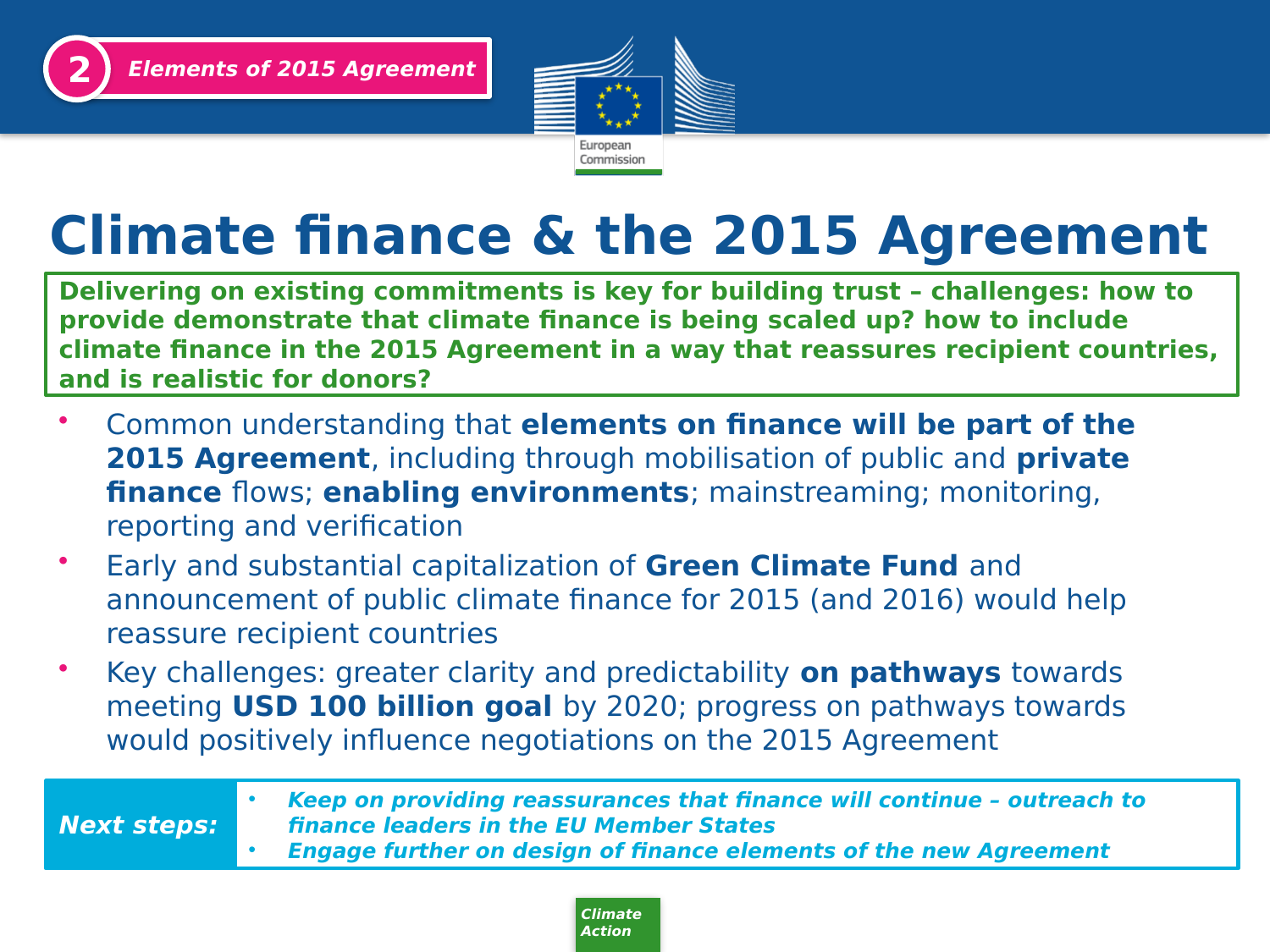

2
Elements of 2015 Agreement
# Climate finance & the 2015 Agreement
Delivering on existing commitments is key for building trust – challenges: how to provide demonstrate that climate finance is being scaled up? how to include climate finance in the 2015 Agreement in a way that reassures recipient countries, and is realistic for donors?
Common understanding that elements on finance will be part of the 2015 Agreement, including through mobilisation of public and private finance flows; enabling environments; mainstreaming; monitoring, reporting and verification
Early and substantial capitalization of Green Climate Fund and announcement of public climate finance for 2015 (and 2016) would help reassure recipient countries
Key challenges: greater clarity and predictability on pathways towards meeting USD 100 billion goal by 2020; progress on pathways towards would positively influence negotiations on the 2015 Agreement
Next steps:
Keep on providing reassurances that finance will continue – outreach to finance leaders in the EU Member States
Engage further on design of finance elements of the new Agreement